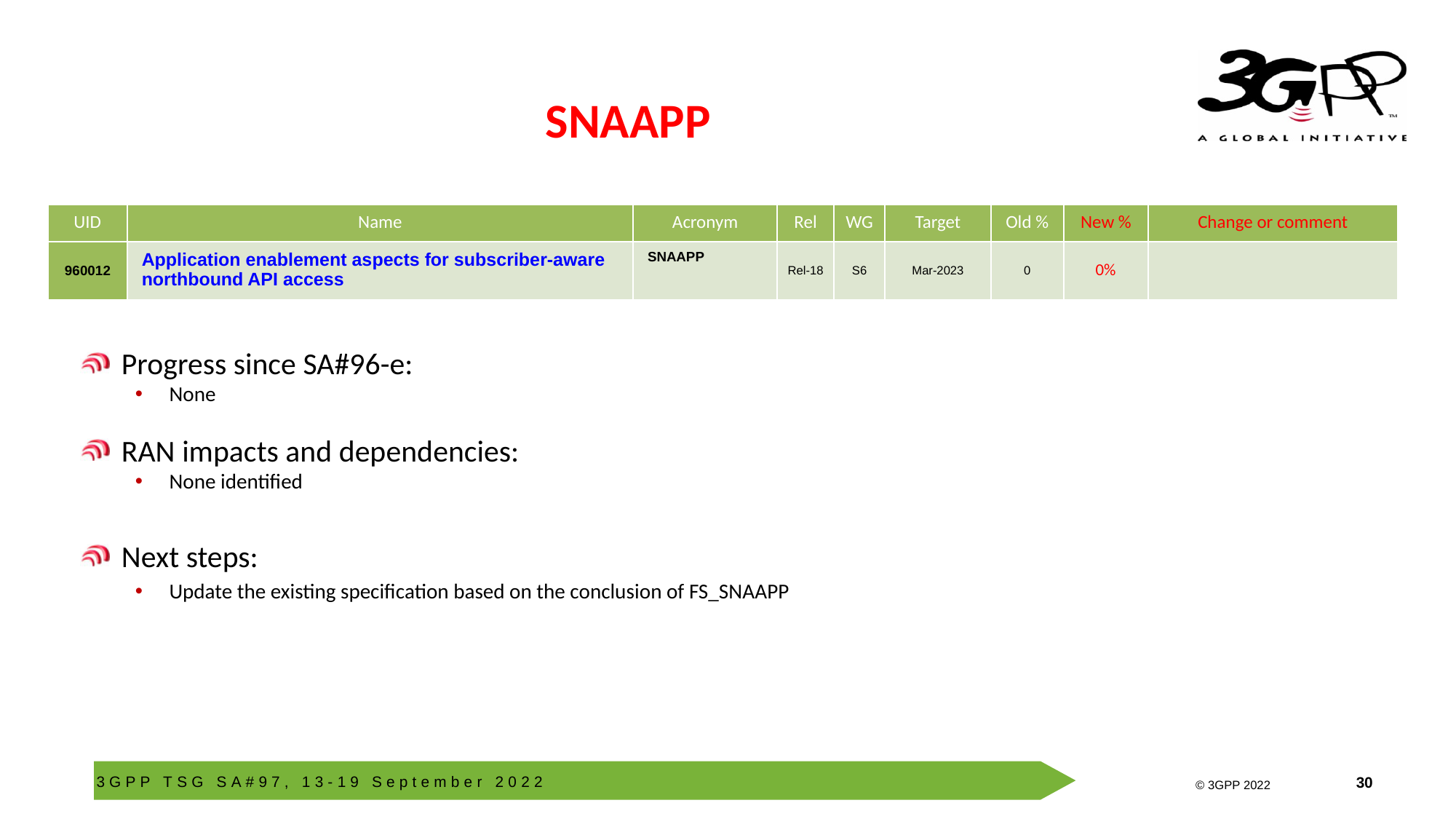

# SNAAPP
| UID | Name | Acronym | Rel | WG | Target | Old % | New % | Change or comment |
| --- | --- | --- | --- | --- | --- | --- | --- | --- |
| 960012 | Application enablement aspects for subscriber-aware northbound API access | SNAAPP | Rel-18 | S6 | Mar-2023 | 0 | 0% |  |
Progress since SA#96-e:
None

RAN impacts and dependencies:
None identified

Next steps:
Update the existing specification based on the conclusion of FS_SNAAPP